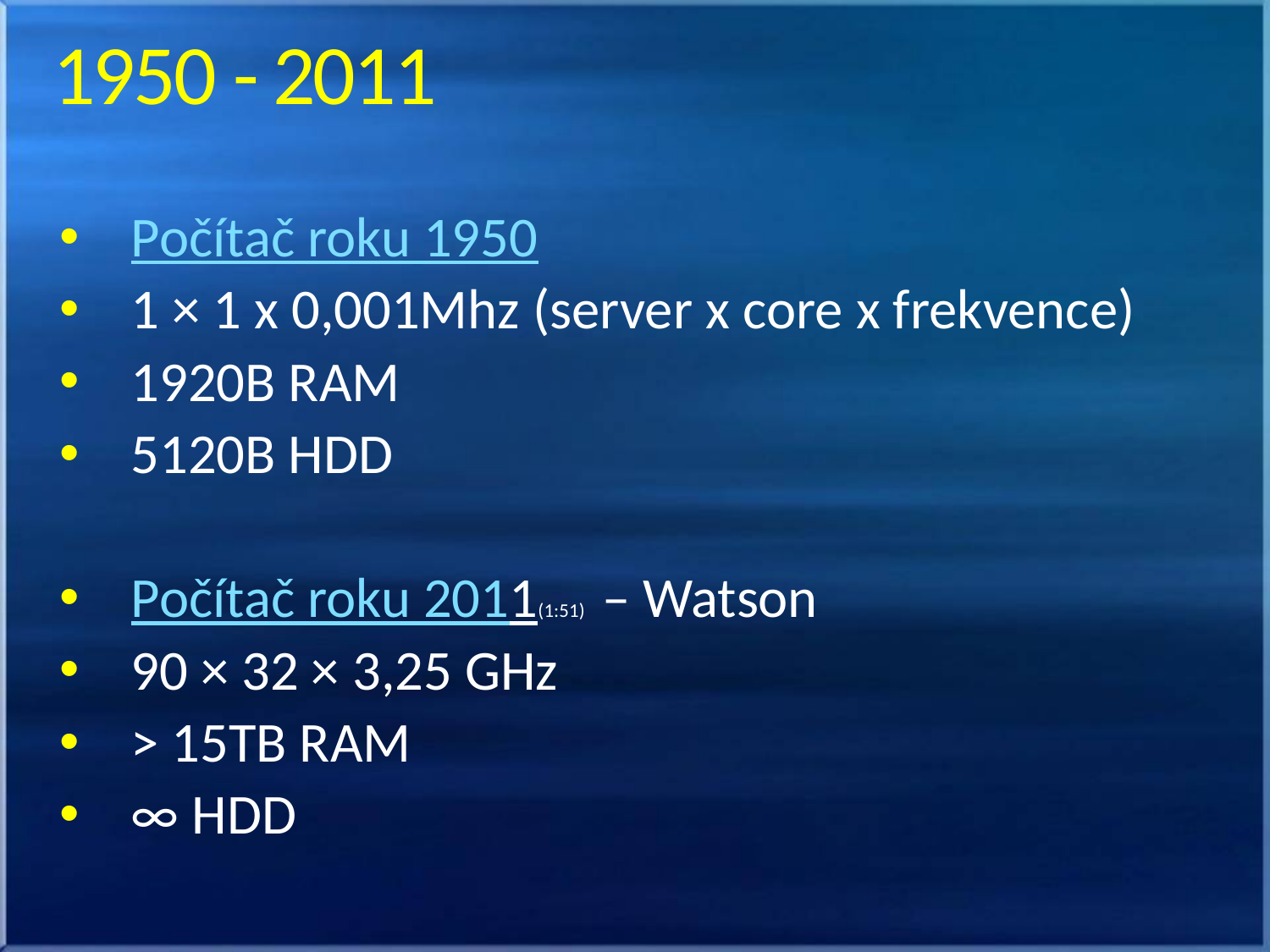

# 1950 - 2011
Počítač roku 1950
1 × 1 x 0,001Mhz (server x core x frekvence)
1920B RAM
5120B HDD

Počítač roku 2011(1:51)  – Watson
90 × 32 × 3,25 GHz
> 15TB RAM
∞ HDD